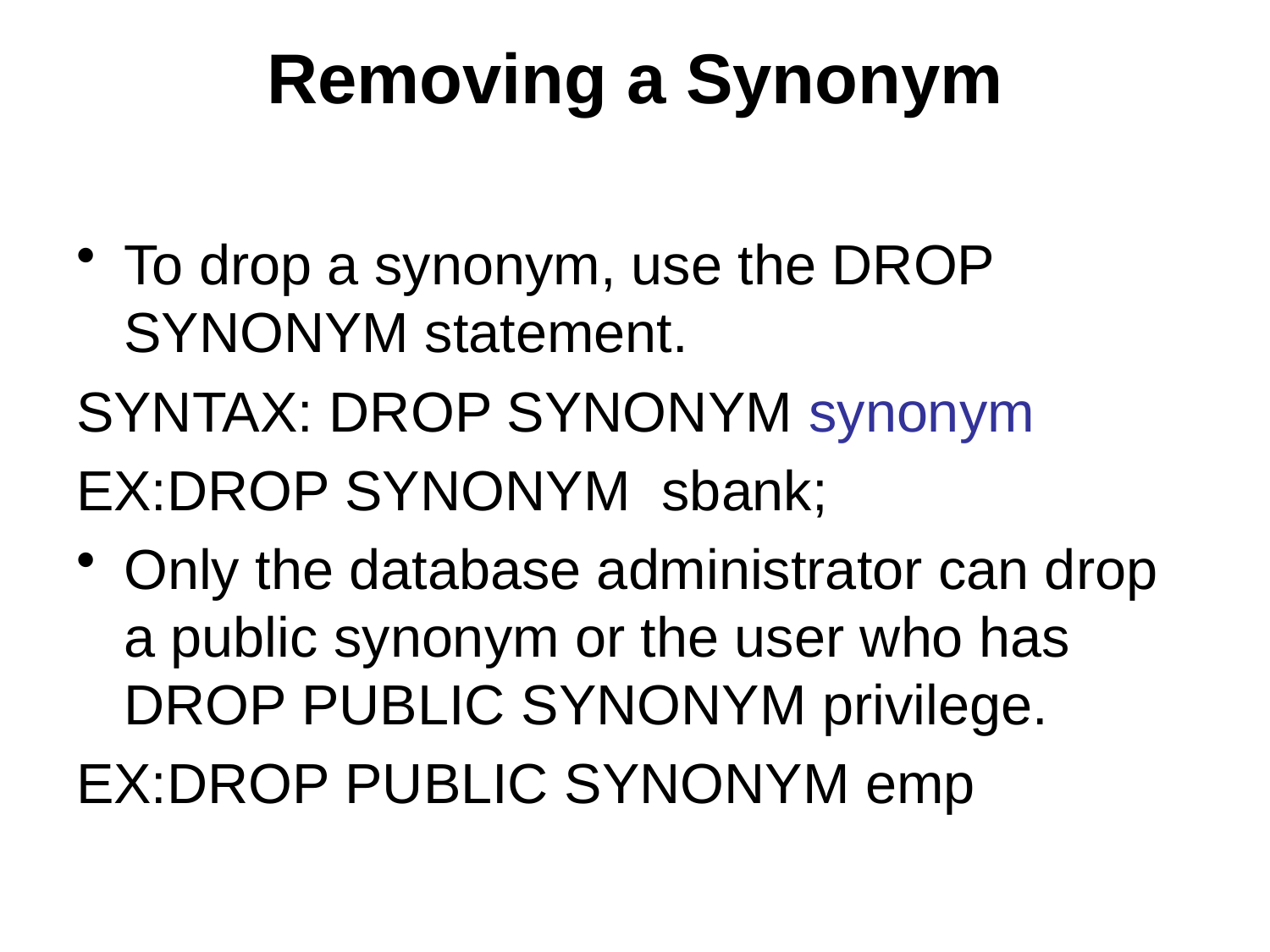

# Removing a Synonym
To drop a synonym, use the DROP SYNONYM statement.
SYNTAX: DROP SYNONYM synonym
EX:DROP SYNONYM  sbank;
Only the database administrator can drop a public synonym or the user who has DROP PUBLIC SYNONYM privilege.
EX:DROP PUBLIC SYNONYM emp